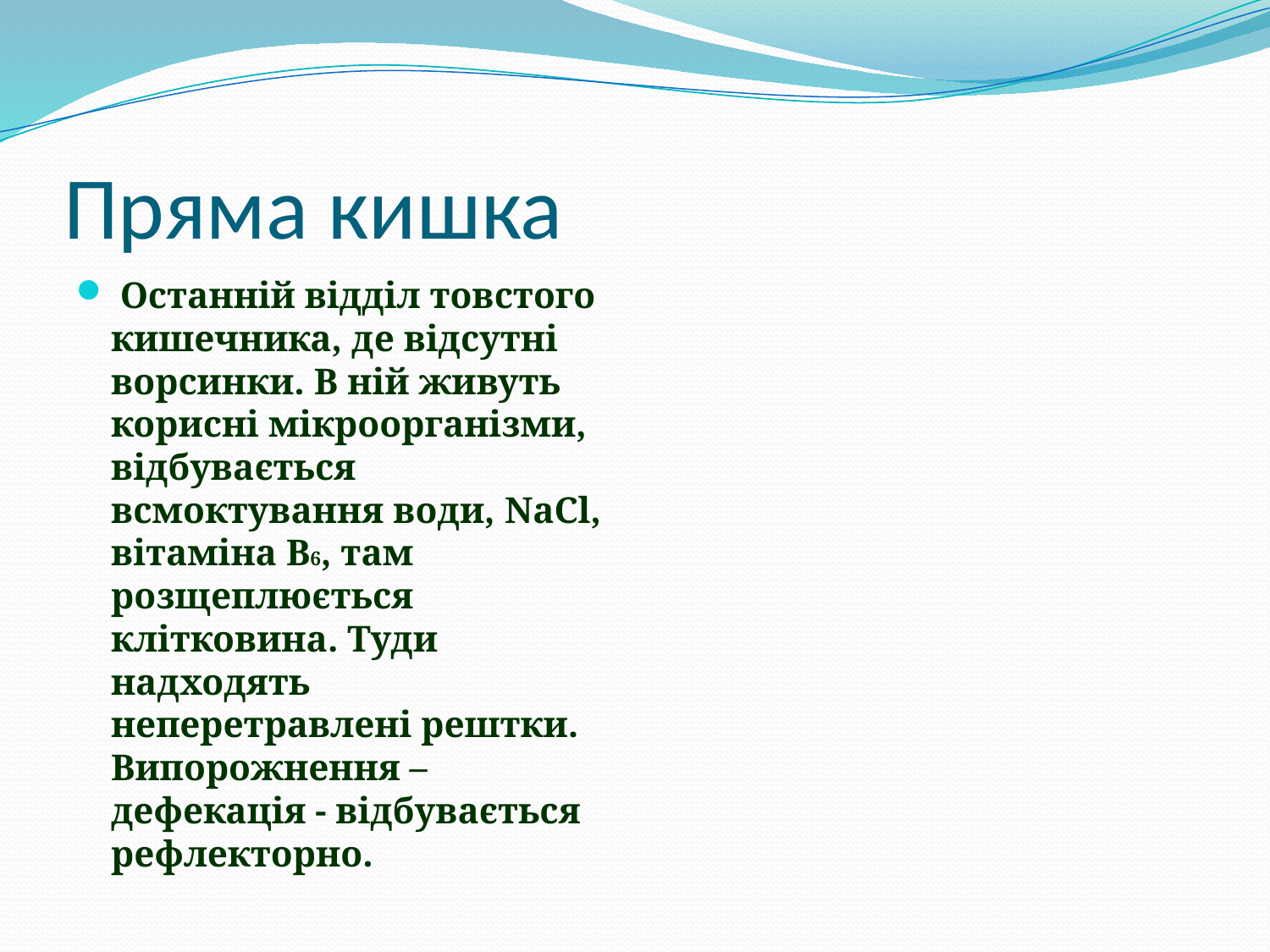

# Пряма кишка
 Останній відділ товстого кишечника, де відсутні ворсинки. В ній живуть корисні мікроорганізми, відбувається всмоктування води, NaCl, вітаміна В6, там розщеплюється клітковина. Туди надходять неперетравлені рештки. Випорожнення – дефекація - відбувається рефлекторно.